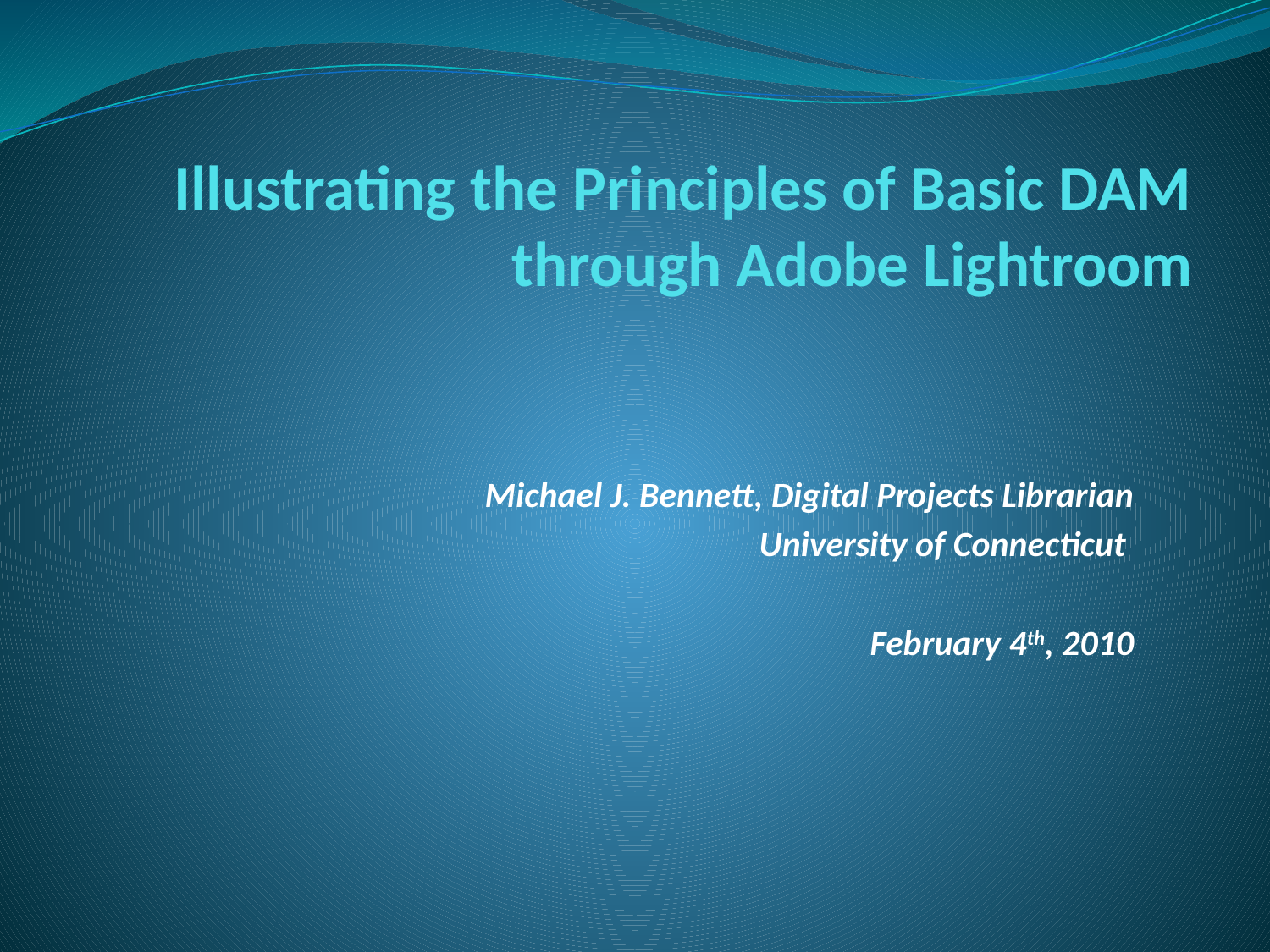

# Illustrating the Principles of Basic DAM through Adobe Lightroom
Michael J. Bennett, Digital Projects Librarian
University of Connecticut

February 4th, 2010